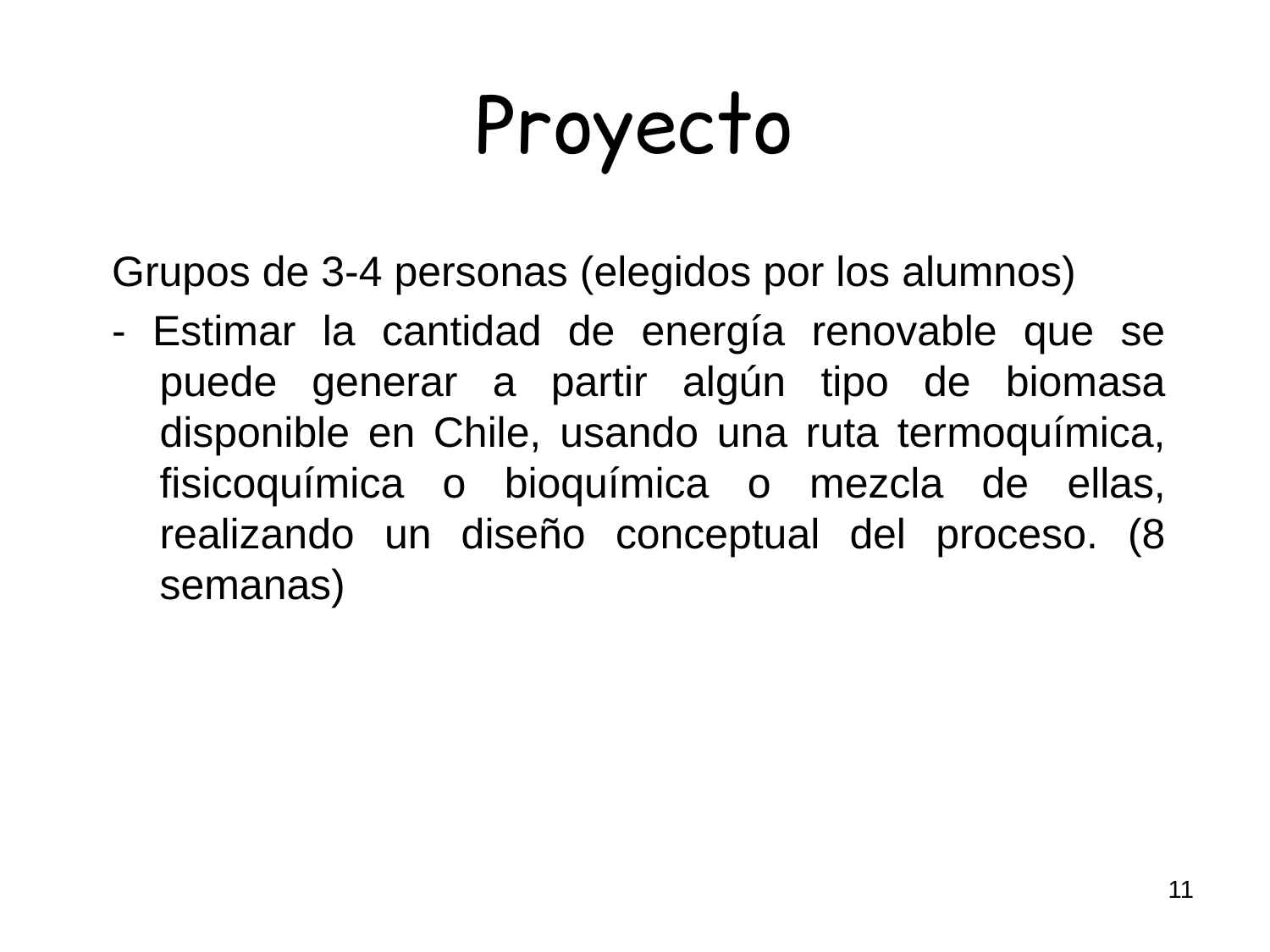

# Proyecto

Grupos de 3-4 personas (elegidos por los alumnos)
- Estimar la cantidad de energía renovable que se puede generar a partir algún tipo de biomasa disponible en Chile, usando una ruta termoquímica, fisicoquímica o bioquímica o mezcla de ellas, realizando un diseño conceptual del proceso. (8 semanas)
11